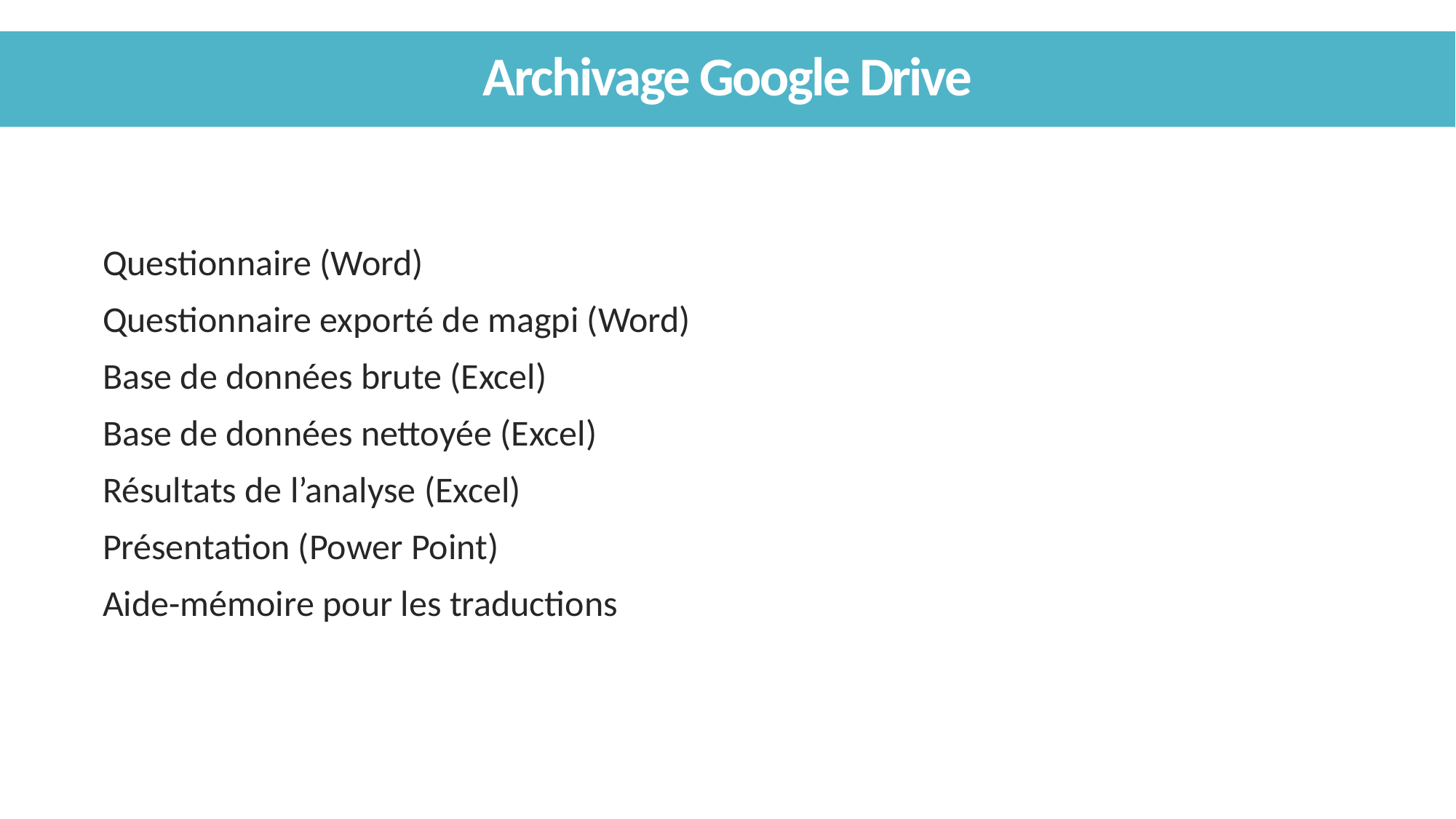

# Archivage Google Drive
Questionnaire (Word)
Questionnaire exporté de magpi (Word)
Base de données brute (Excel)
Base de données nettoyée (Excel)
Résultats de l’analyse (Excel)
Présentation (Power Point)
Aide-mémoire pour les traductions